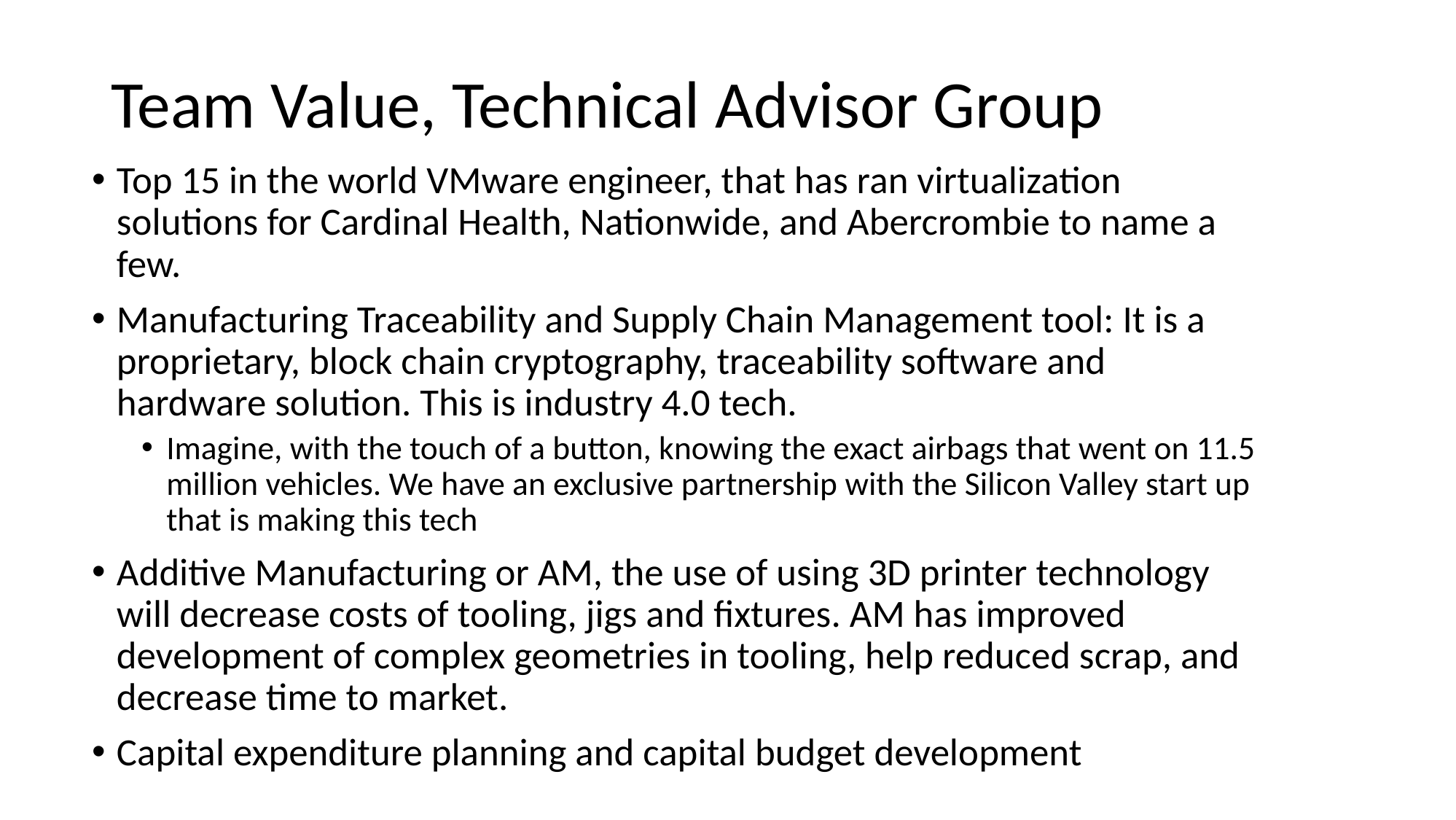

# Team Value, Technical Advisor Group
Top 15 in the world VMware engineer, that has ran virtualization solutions for Cardinal Health, Nationwide, and Abercrombie to name a few.
Manufacturing Traceability and Supply Chain Management tool: It is a proprietary, block chain cryptography, traceability software and hardware solution. This is industry 4.0 tech.
Imagine, with the touch of a button, knowing the exact airbags that went on 11.5 million vehicles. We have an exclusive partnership with the Silicon Valley start up that is making this tech
Additive Manufacturing or AM, the use of using 3D printer technology will decrease costs of tooling, jigs and fixtures. AM has improved development of complex geometries in tooling, help reduced scrap, and decrease time to market.
Capital expenditure planning and capital budget development